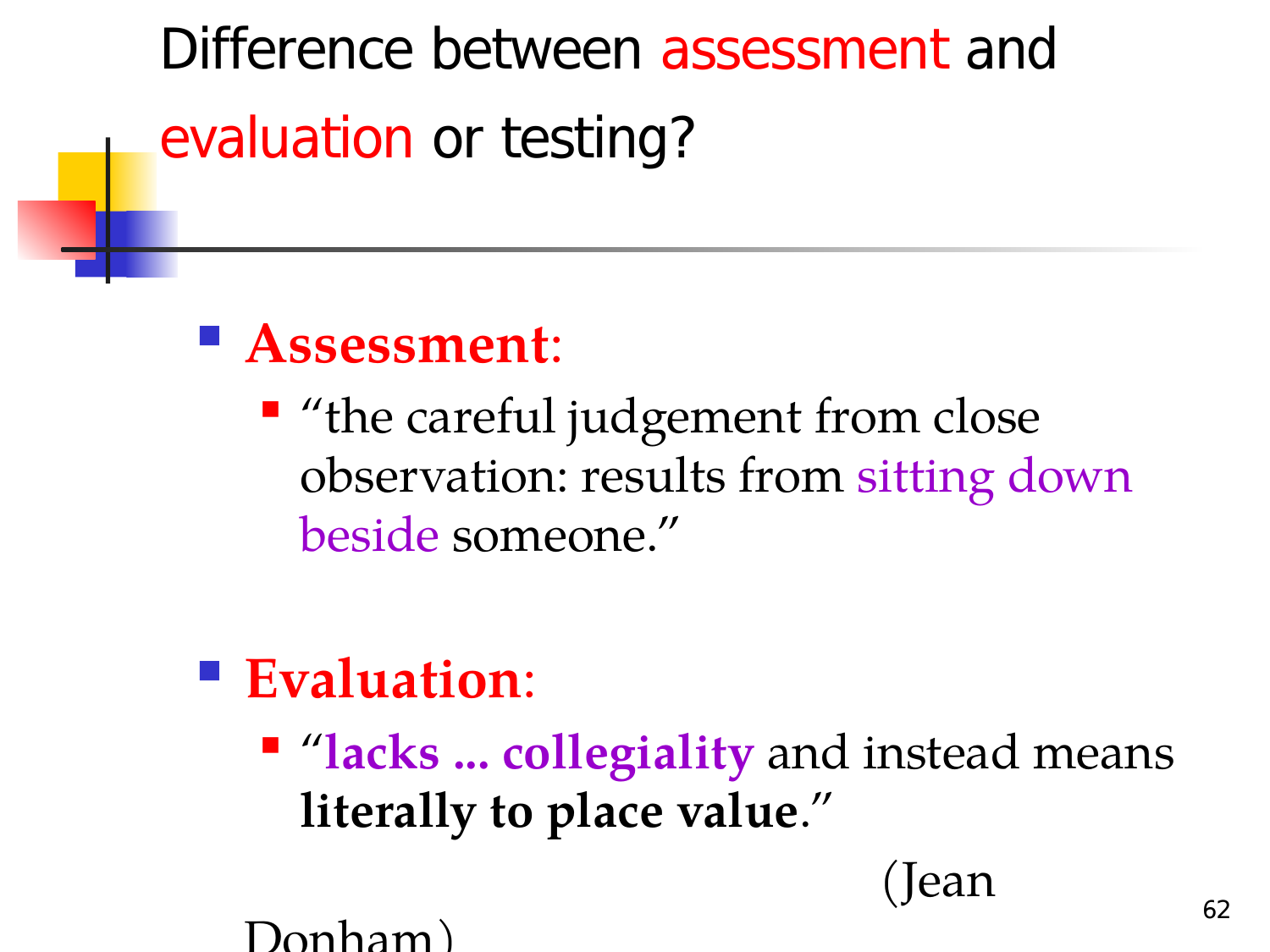

# Difference between assessment and evaluation or testing?
Assessment:
“the careful judgement from close observation: results from sitting down beside someone.”

Evaluation:
“lacks ... collegiality and instead means literally to place value.”
						(Jean Donham)
62